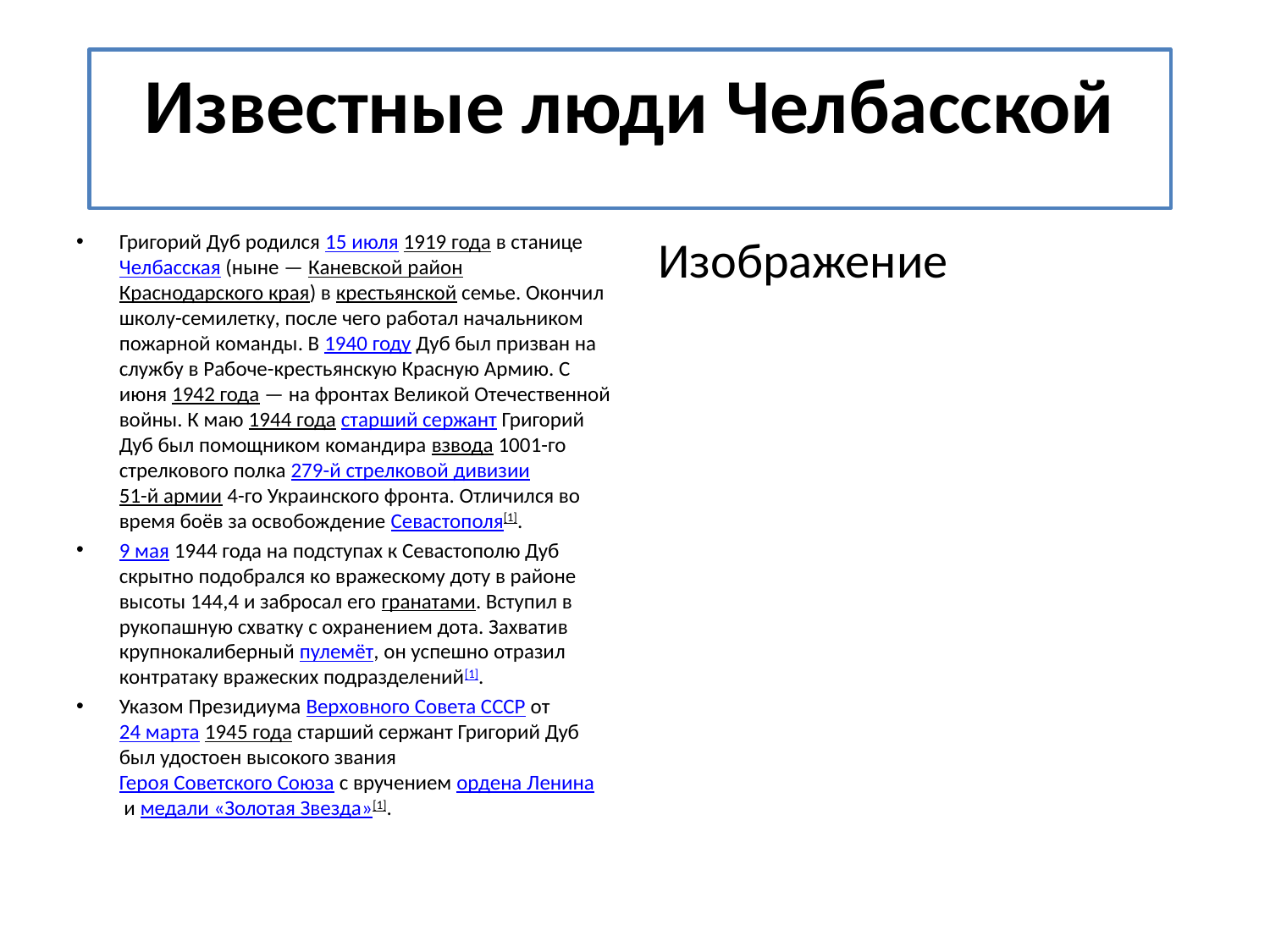

Известные люди Челбасской
Григорий Дуб родился 15 июля 1919 года в станице Челбасская (ныне — Каневской район Краснодарского края) в крестьянской семье. Окончил школу-семилетку, после чего работал начальником пожарной команды. В 1940 году Дуб был призван на службу в Рабоче-крестьянскую Красную Армию. С июня 1942 года — на фронтах Великой Отечественной войны. К маю 1944 года старший сержант Григорий Дуб был помощником командира взвода 1001-го стрелкового полка 279-й стрелковой дивизии 51-й армии 4-го Украинского фронта. Отличился во время боёв за освобождение Севастополя[1].
9 мая 1944 года на подступах к Севастополю Дуб скрытно подобрался ко вражескому доту в районе высоты 144,4 и забросал его гранатами. Вступил в рукопашную схватку с охранением дота. Захватив крупнокалиберный пулемёт, он успешно отразил контратаку вражеских подразделений[1].
Указом Президиума Верховного Совета СССР от 24 марта 1945 года старший сержант Григорий Дуб был удостоен высокого звания Героя Советского Союза с вручением ордена Ленина и медали «Золотая Звезда»[1].

Изображение